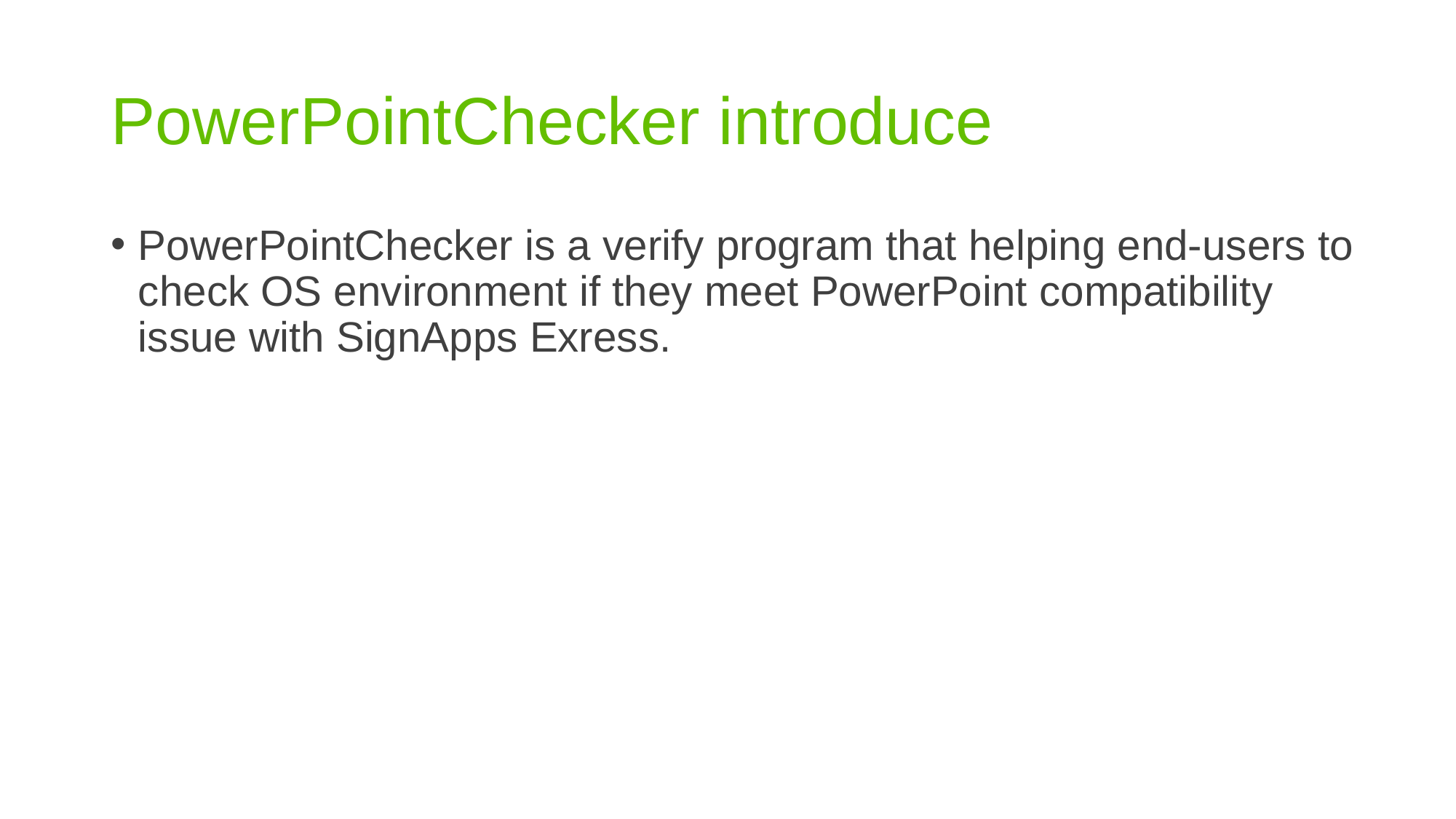

# PowerPointChecker introduce
PowerPointChecker is a verify program that helping end-users to check OS environment if they meet PowerPoint compatibility issue with SignApps Exress.